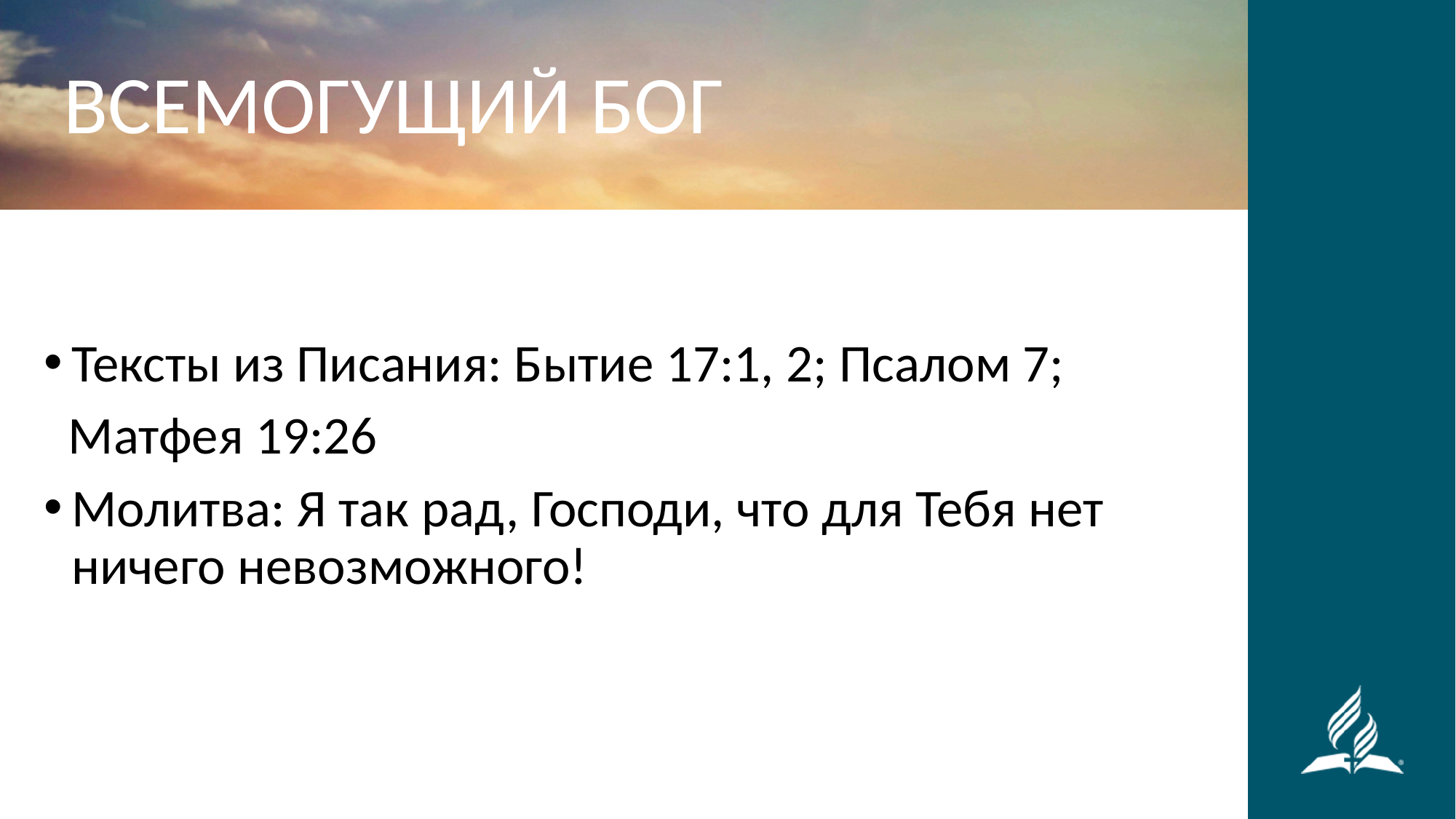

ВСЕМОГУЩИЙ БОГ

Тексты из Писания: Бытие 17:1, 2; Псалом 7;
  Матфея 19:26
Молитва: Я так рад, Господи, что для Тебя нет ничего невозможного!